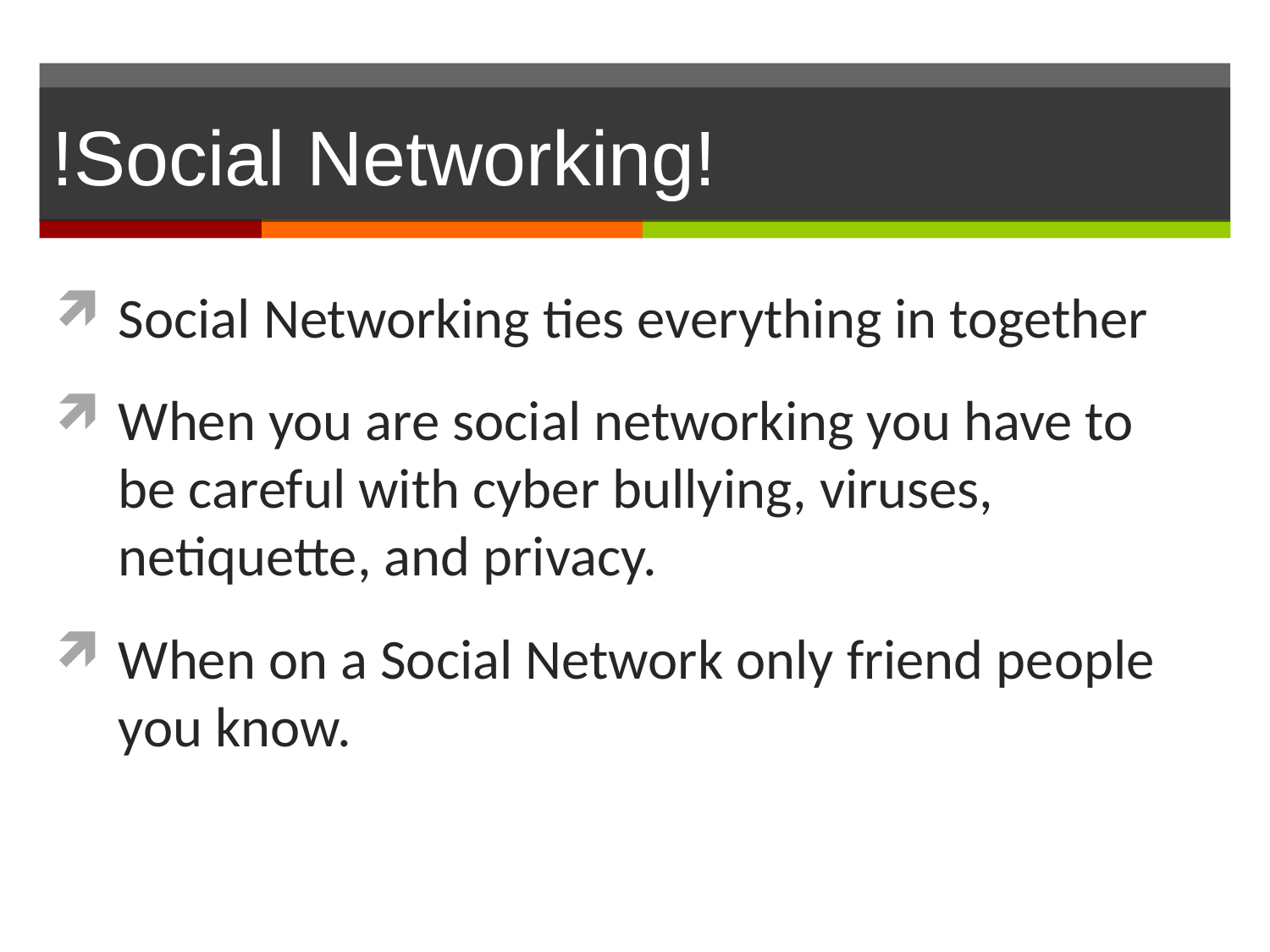

# !Social Networking!
Social Networking ties everything in together
When you are social networking you have to be careful with cyber bullying, viruses, netiquette, and privacy.
When on a Social Network only friend people you know.